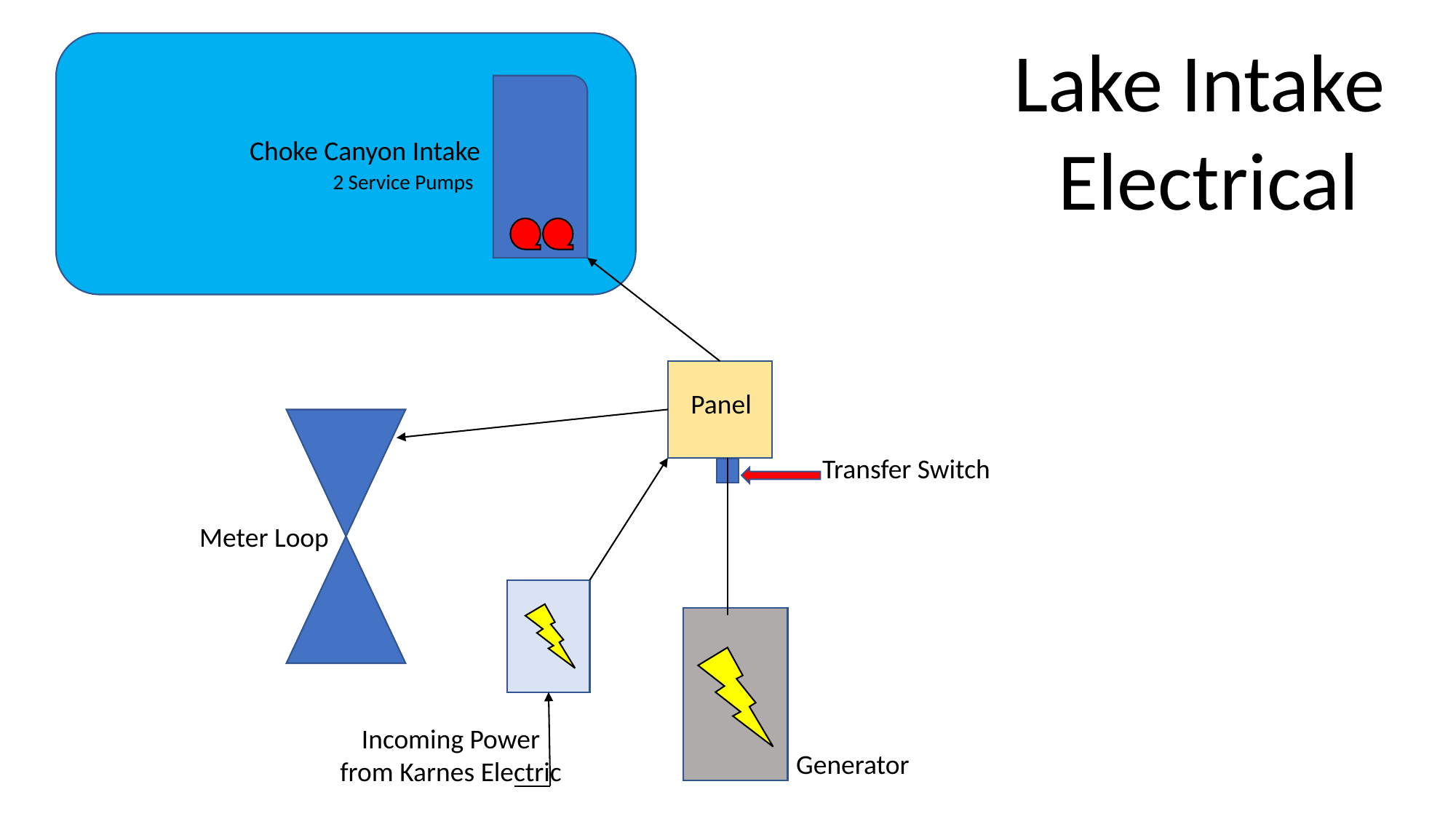

Lake Intake
 Electrical

Choke Canyon Intake

2 Service Pumps

Panel

Transfer Switch

Meter Loop

Incoming Power from Karnes Electric
Generator